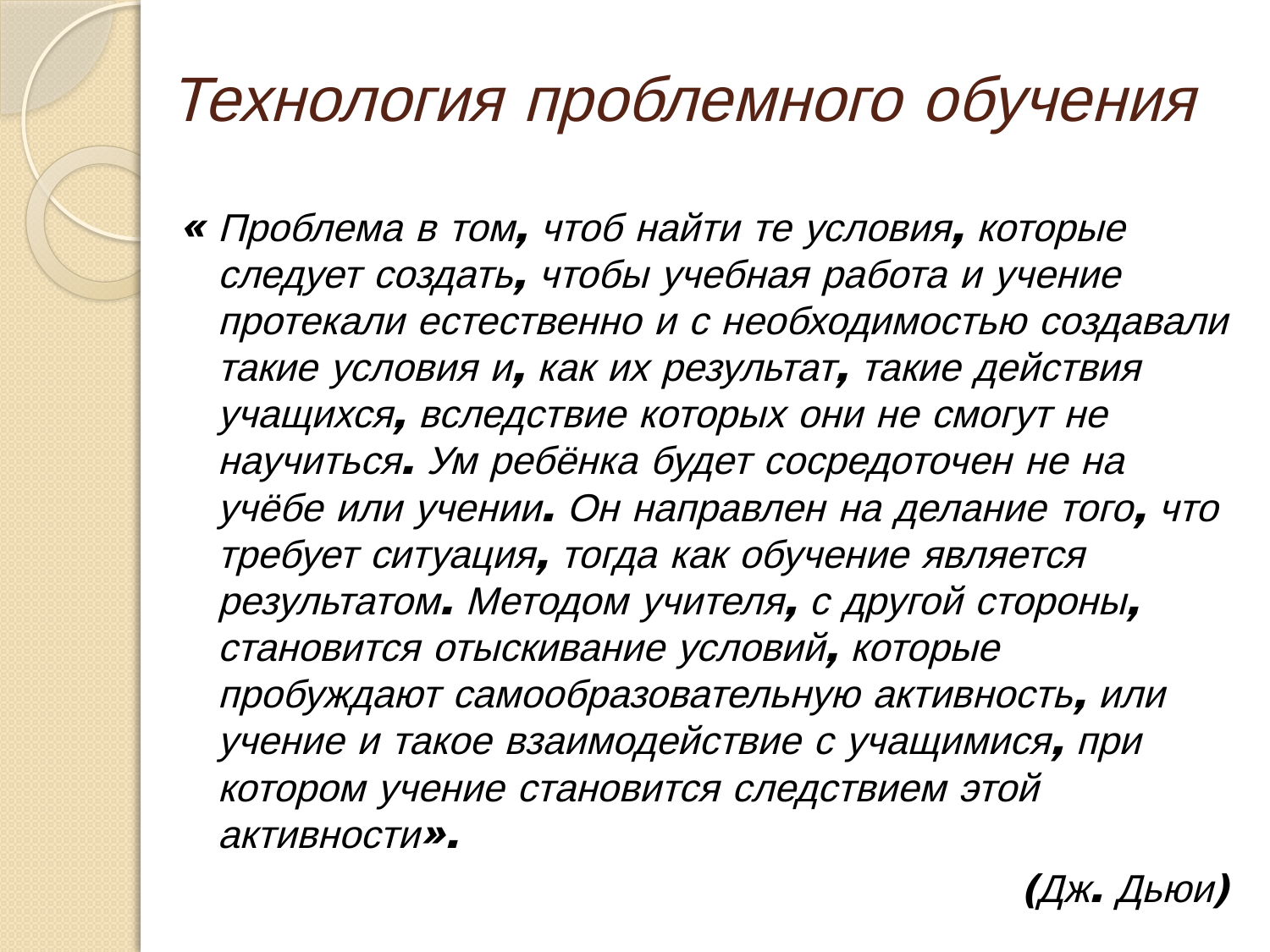

# Технология проблемного обучения
« Проблема в том, чтоб найти те условия, которые следует создать, чтобы учебная работа и учение протекали естественно и с необходимостью создавали такие условия и, как их результат, такие действия учащихся, вследствие которых они не смогут не научиться. Ум ребёнка будет сосредоточен не на учёбе или учении. Он направлен на делание того, что требует ситуация, тогда как обучение является результатом. Методом учителя, с другой стороны, становится отыскивание условий, которые пробуждают самообразовательную активность, или учение и такое взаимодействие с учащимися, при котором учение становится следствием этой активности».
(Дж. Дьюи)